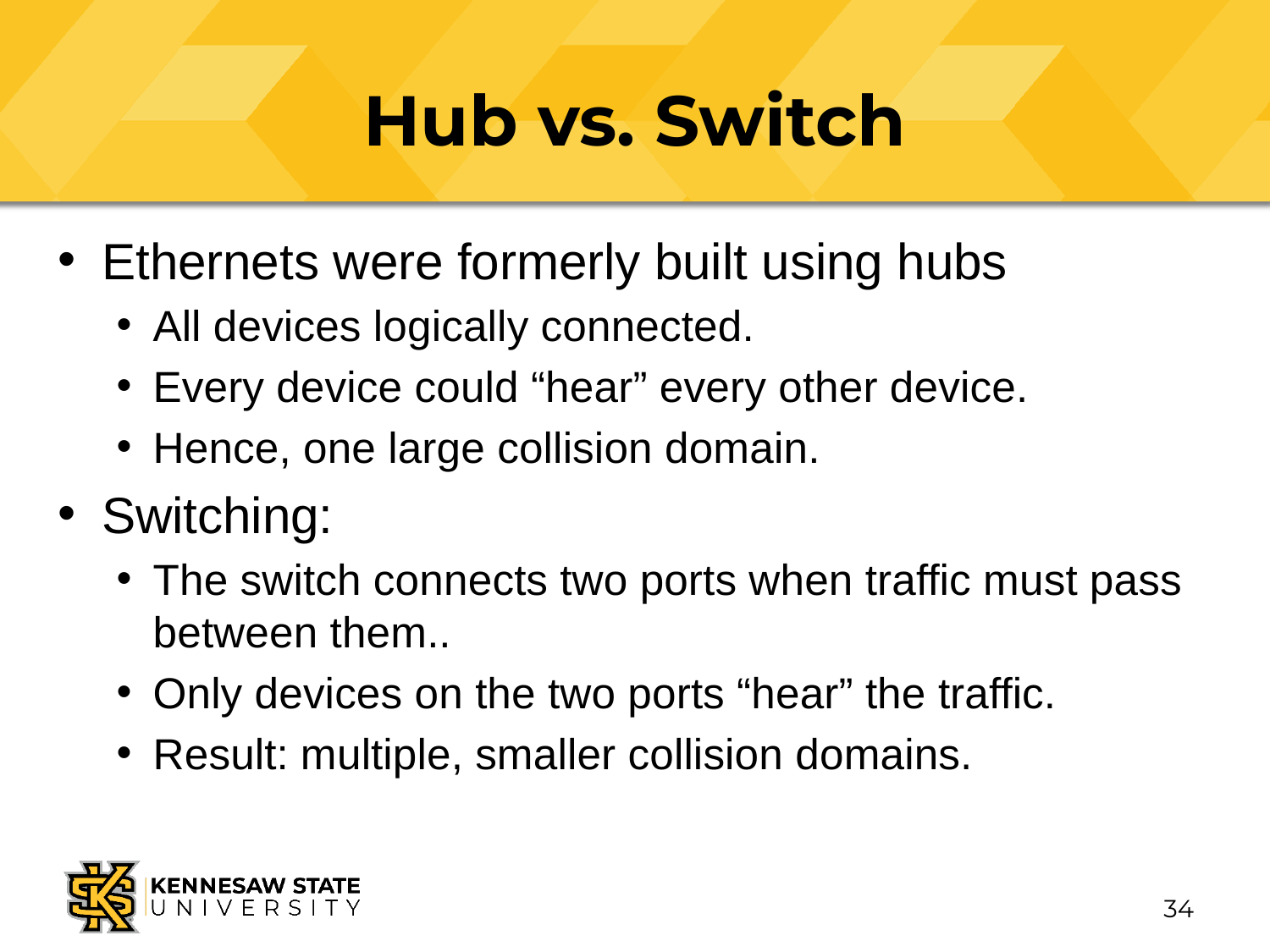

# Hub vs. Switch
Ethernets were formerly built using hubs
All devices logically connected.
Every device could “hear” every other device.
Hence, one large collision domain.
Switching:
The switch connects two ports when traffic must pass between them..
Only devices on the two ports “hear” the traffic.
Result: multiple, smaller collision domains.
34